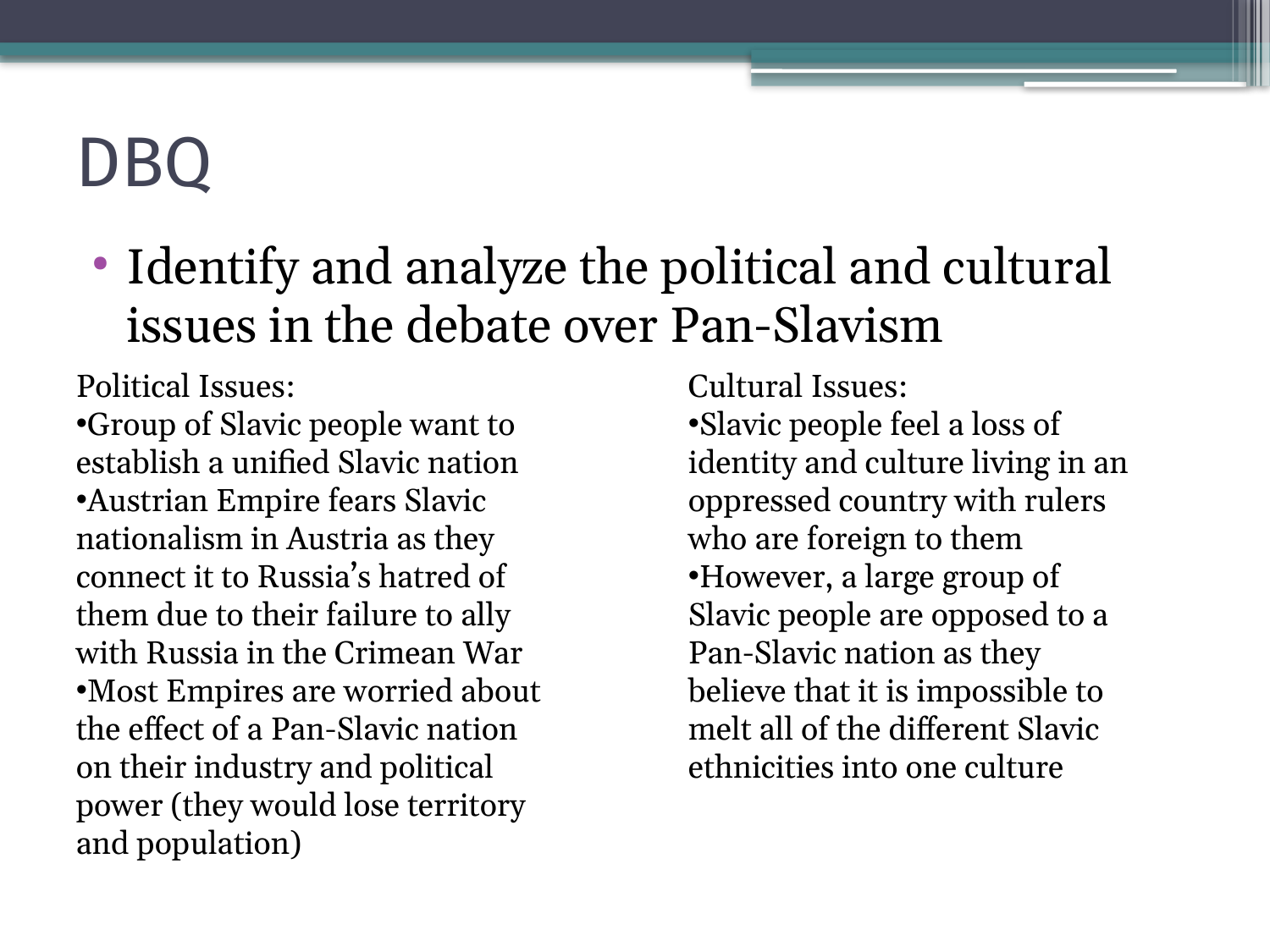

# DBQ
Identify and analyze the political and cultural issues in the debate over Pan-Slavism
Cultural Issues:
Slavic people feel a loss of identity and culture living in an oppressed country with rulers who are foreign to them
However, a large group of Slavic people are opposed to a Pan-Slavic nation as they believe that it is impossible to melt all of the different Slavic ethnicities into one culture
Political Issues:
Group of Slavic people want to establish a unified Slavic nation
Austrian Empire fears Slavic nationalism in Austria as they connect it to Russia’s hatred of them due to their failure to ally with Russia in the Crimean War
Most Empires are worried about the effect of a Pan-Slavic nation on their industry and political power (they would lose territory and population)